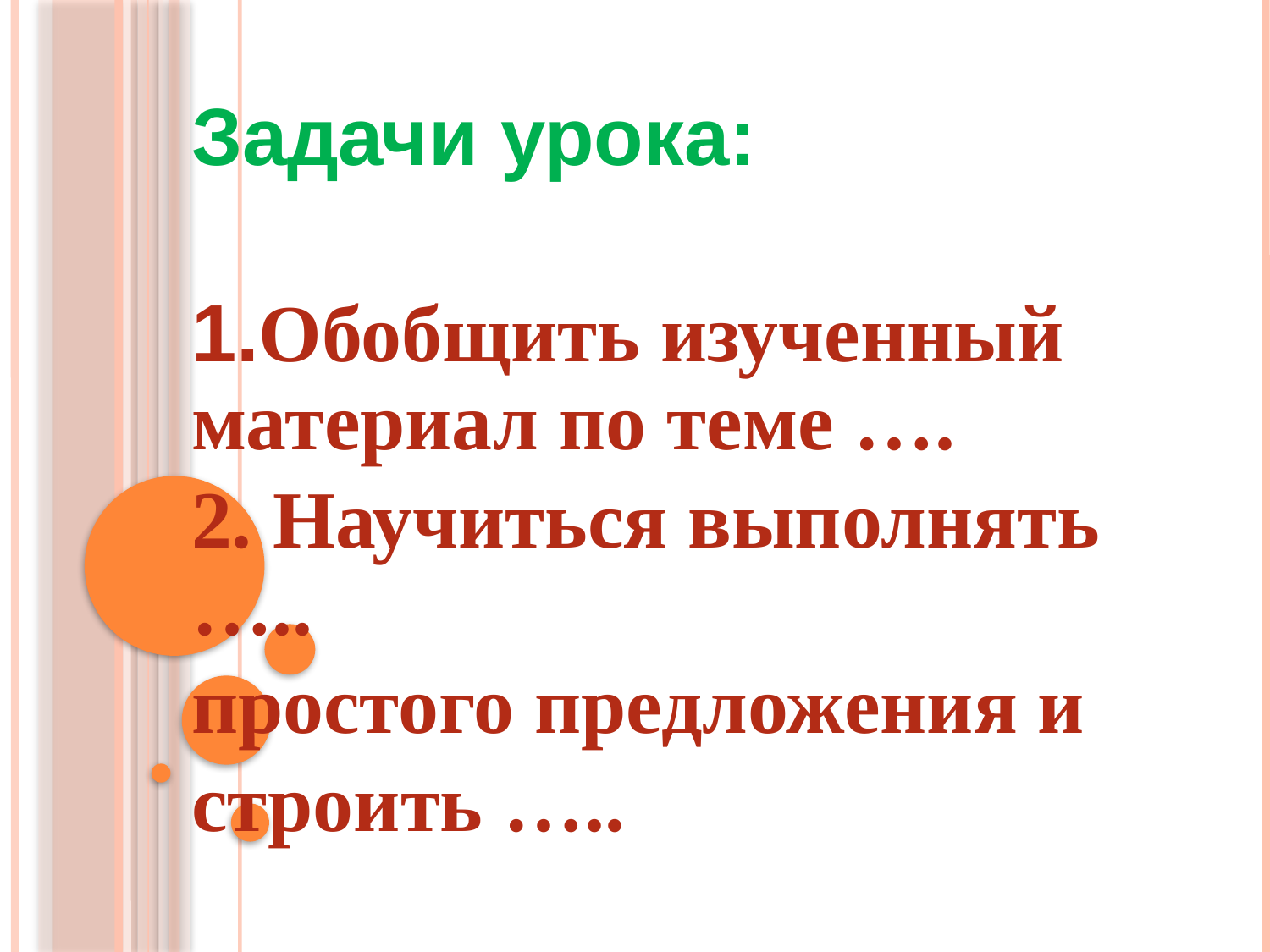

Задачи урока:

1.Обобщить изученный материал по теме ….
2. Научиться выполнять …..
простого предложения и
строить …..

#